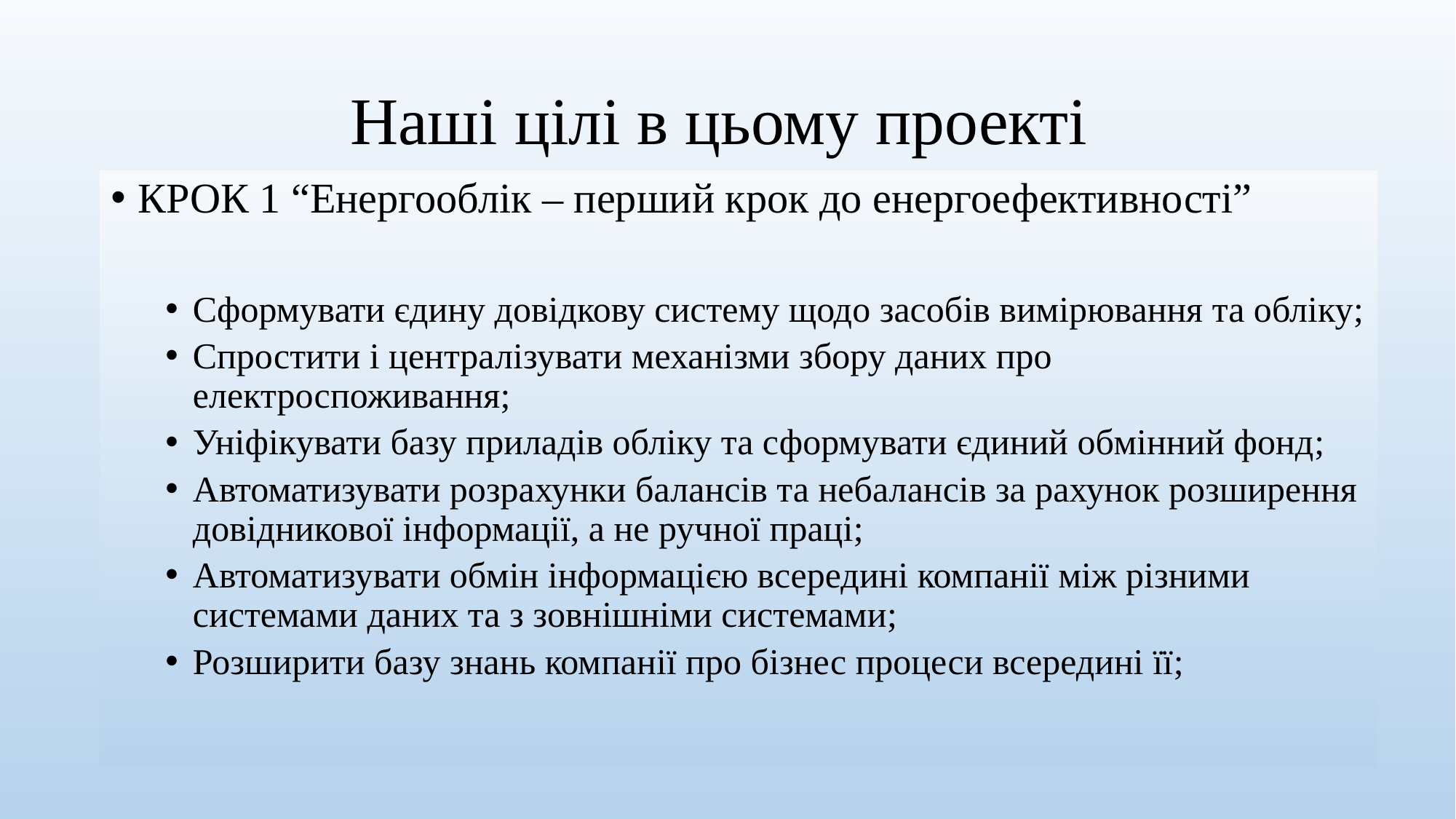

# Наші цілі в цьому проекті
КРОК 1 “Енергооблік – перший крок до енергоефективності”

Сформувати єдину довідкову систему щодо засобів вимірювання та обліку;
Спростити і централізувати механізми збору даних про електроспоживання;
Уніфікувати базу приладів обліку та сформувати єдиний обмінний фонд;
Автоматизувати розрахунки балансів та небалансів за рахунок розширення довідникової інформації, а не ручної праці;
Автоматизувати обмін інформацією всередині компанії між різними системами даних та з зовнішніми системами;
Розширити базу знань компанії про бізнес процеси всередині її;